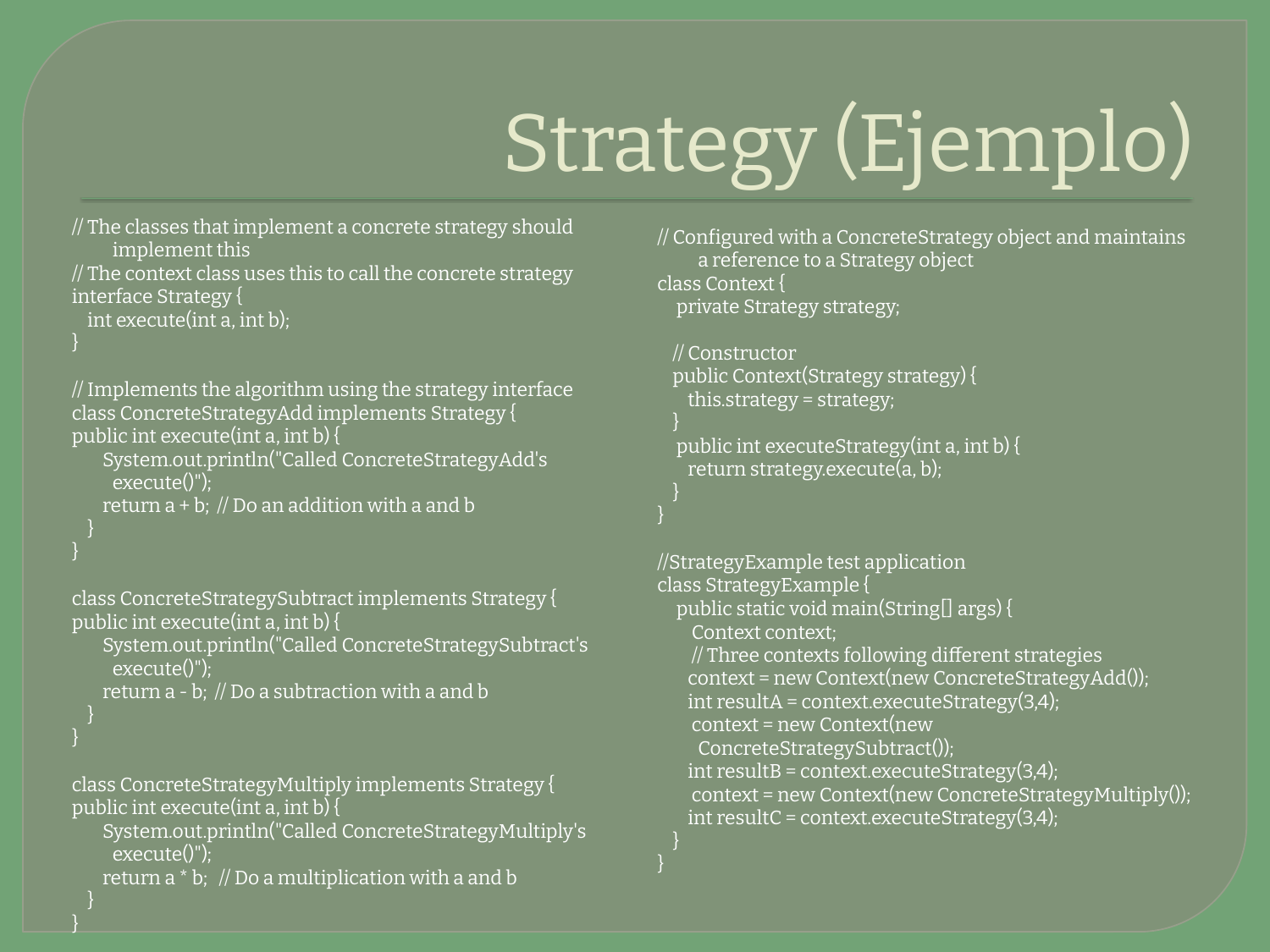

# Strategy (Ejemplo)
// The classes that implement a concrete strategy should implement this
// The context class uses this to call the concrete strategy
interface Strategy {
    int execute(int a, int b);
}

// Implements the algorithm using the strategy interface
class ConcreteStrategyAdd implements Strategy {
public int execute(int a, int b) {
        System.out.println("Called ConcreteStrategyAdd's execute()");
        return a + b;  // Do an addition with a and b
    }
}

class ConcreteStrategySubtract implements Strategy {
public int execute(int a, int b) {
        System.out.println("Called ConcreteStrategySubtract's execute()");
        return a - b;  // Do a subtraction with a and b
    }
}

class ConcreteStrategyMultiply implements Strategy {
public int execute(int a, int b) {
        System.out.println("Called ConcreteStrategyMultiply's execute()");
        return a * b;   // Do a multiplication with a and b
    }
}

// Configured with a ConcreteStrategy object and maintains a reference to a Strategy object
class Context {
     private Strategy strategy;

    // Constructor
    public Context(Strategy strategy) {
        this.strategy = strategy;
    }
     public int executeStrategy(int a, int b) {
        return strategy.execute(a, b);
    }
}

//StrategyExample test application
class StrategyExample {
     public static void main(String[] args) {
         Context context;
         // Three contexts following different strategies
        context = new Context(new ConcreteStrategyAdd());
        int resultA = context.executeStrategy(3,4);
         context = new Context(new ConcreteStrategySubtract());
        int resultB = context.executeStrategy(3,4);
         context = new Context(new ConcreteStrategyMultiply());
        int resultC = context.executeStrategy(3,4);
    }
}